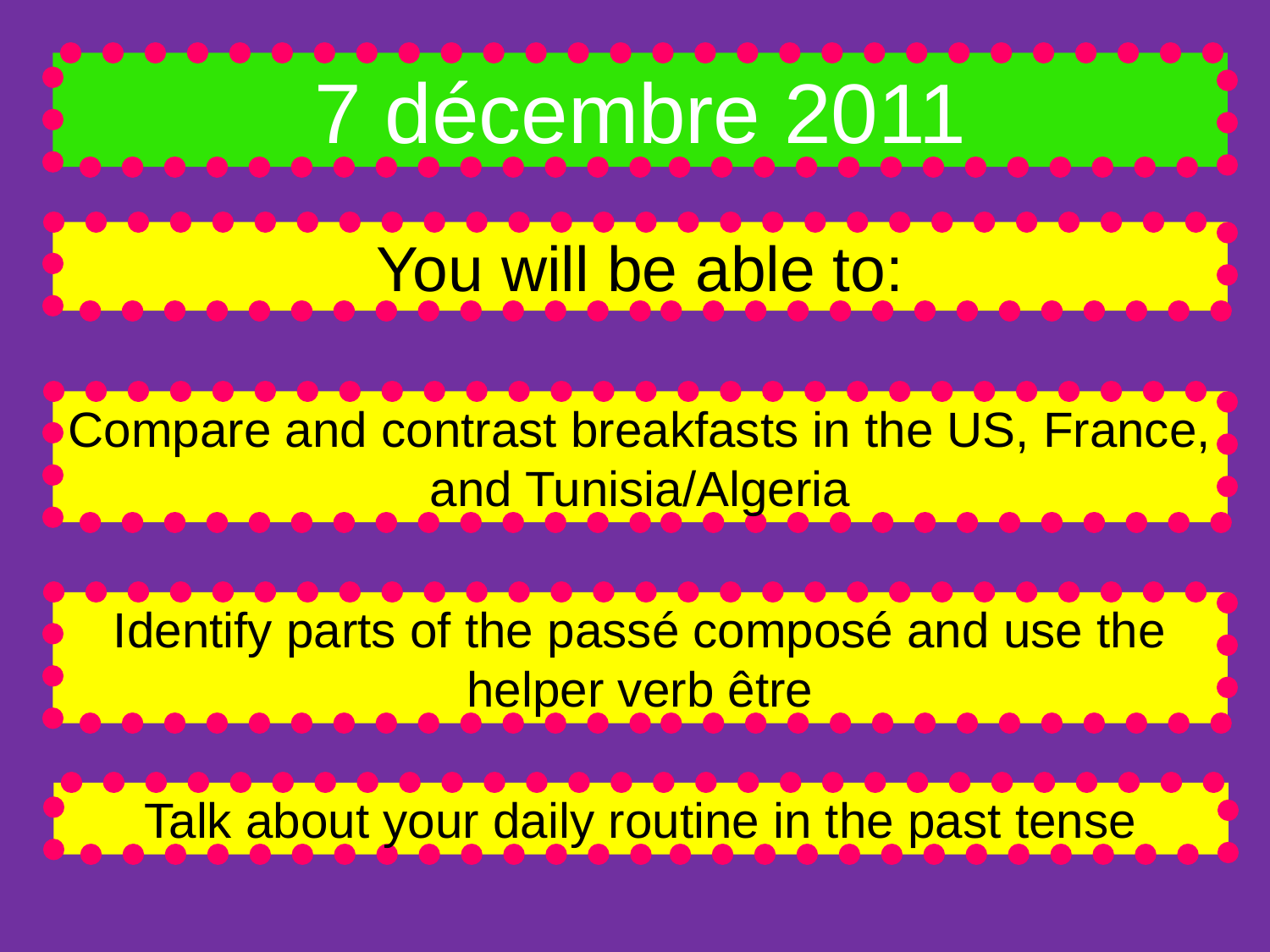

7 décembre 2011
You will be able to:
Compare and contrast breakfasts in the US, France, and Tunisia/Algeria
Identify parts of the passé composé and use the helper verb être
Talk about your daily routine in the past tense